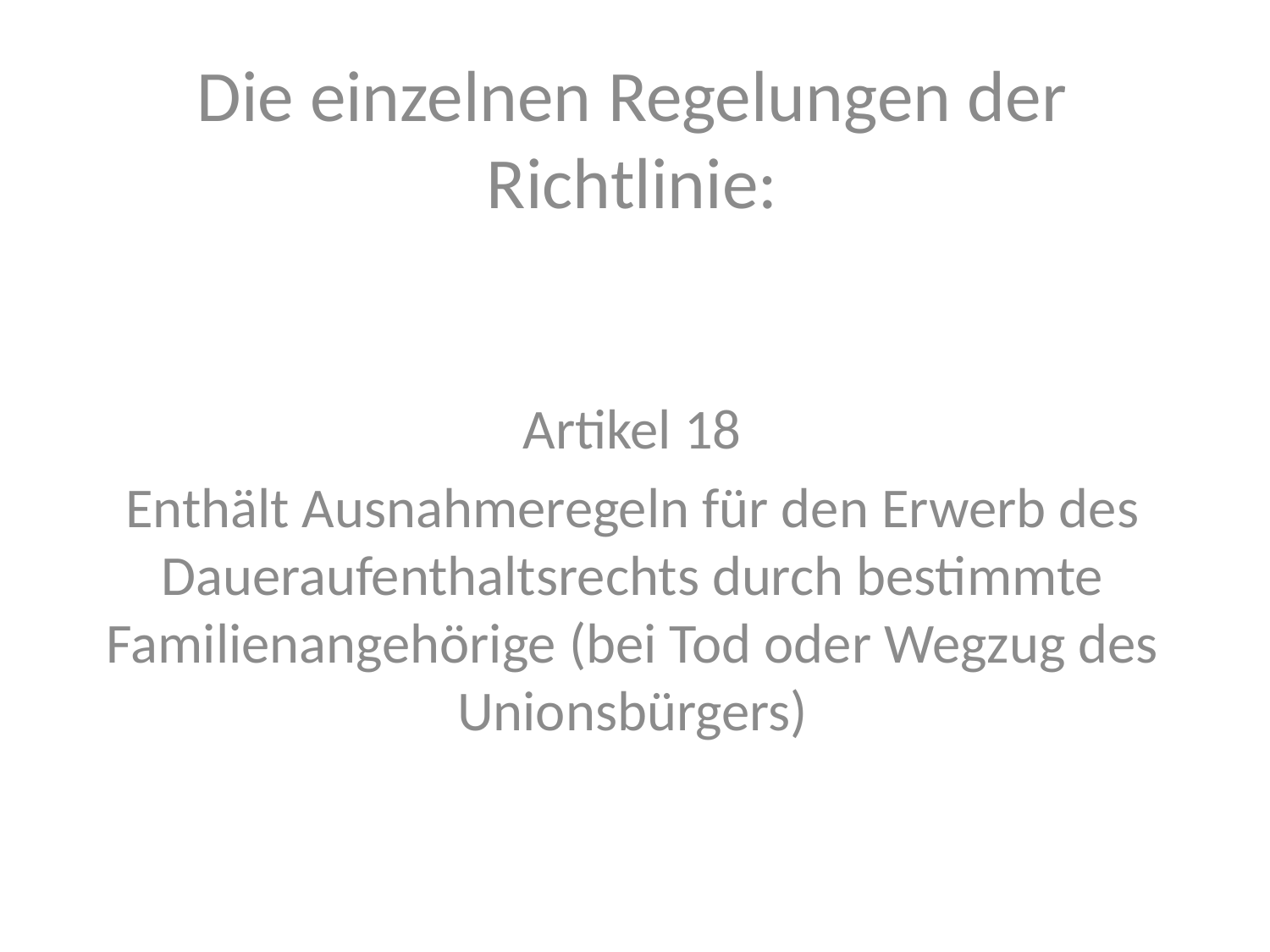

Die einzelnen Regelungen der Richtlinie:

Artikel 18
Enthält Ausnahmeregeln für den Erwerb des Daueraufenthaltsrechts durch bestimmte Familienangehörige (bei Tod oder Wegzug des Unionsbürgers)